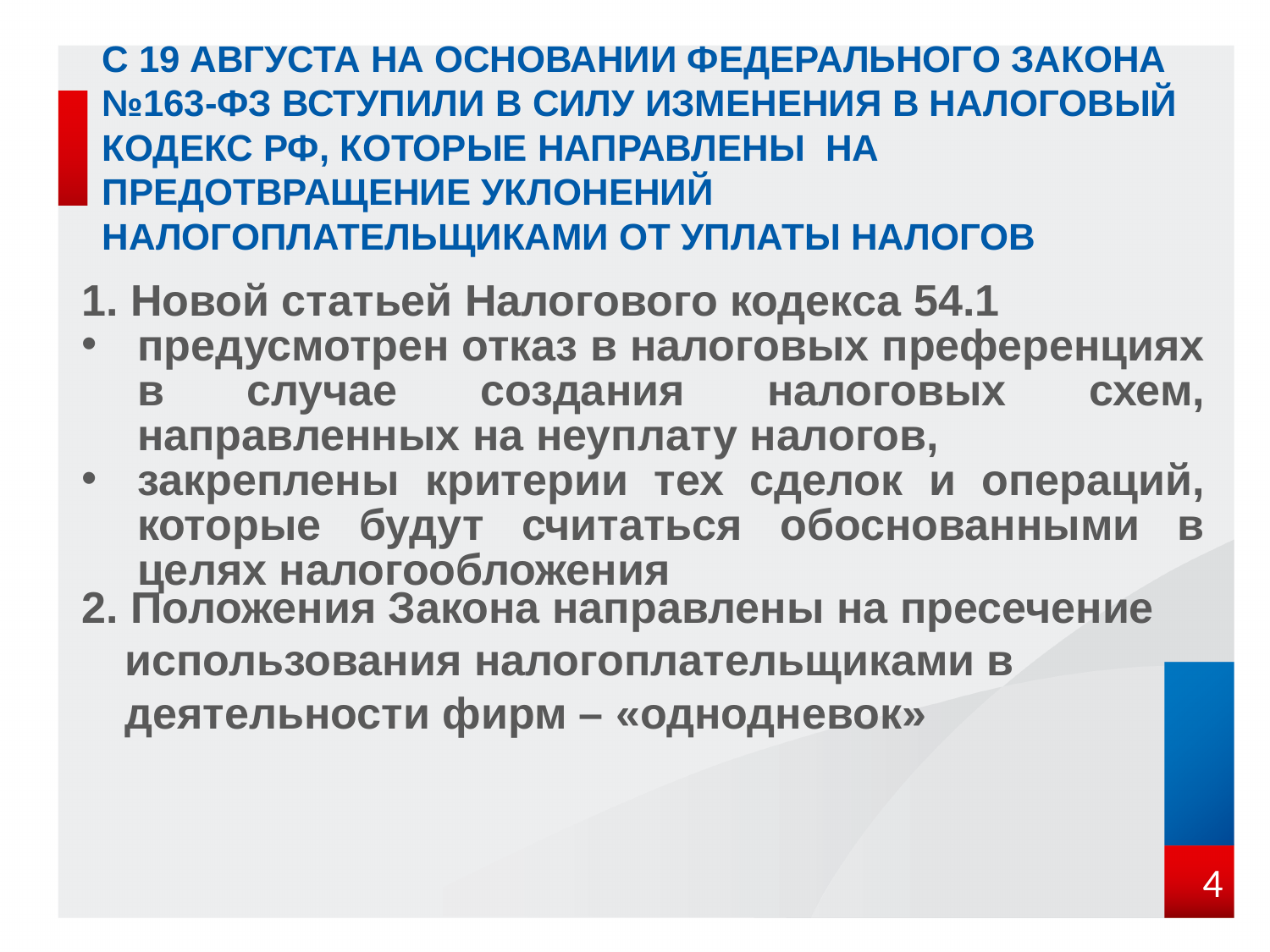

# с 19 августа на основании федерального законА №163-ФЗ вступили в силу изменения в Налоговый кодекс РФ, которые направлены  на предотвращение уклонений налогоплательщиками от уплаты налогов
1. Новой статьей Налогового кодекса 54.1
предусмотрен отказ в налоговых преференциях в случае создания налоговых схем, направленных на неуплату налогов,
закреплены критерии тех сделок и операций, которые будут считаться обоснованными в целях налогообложения
2. Положения Закона направлены на пресечение использования налогоплательщиками в деятельности фирм – «однодневок»

   4